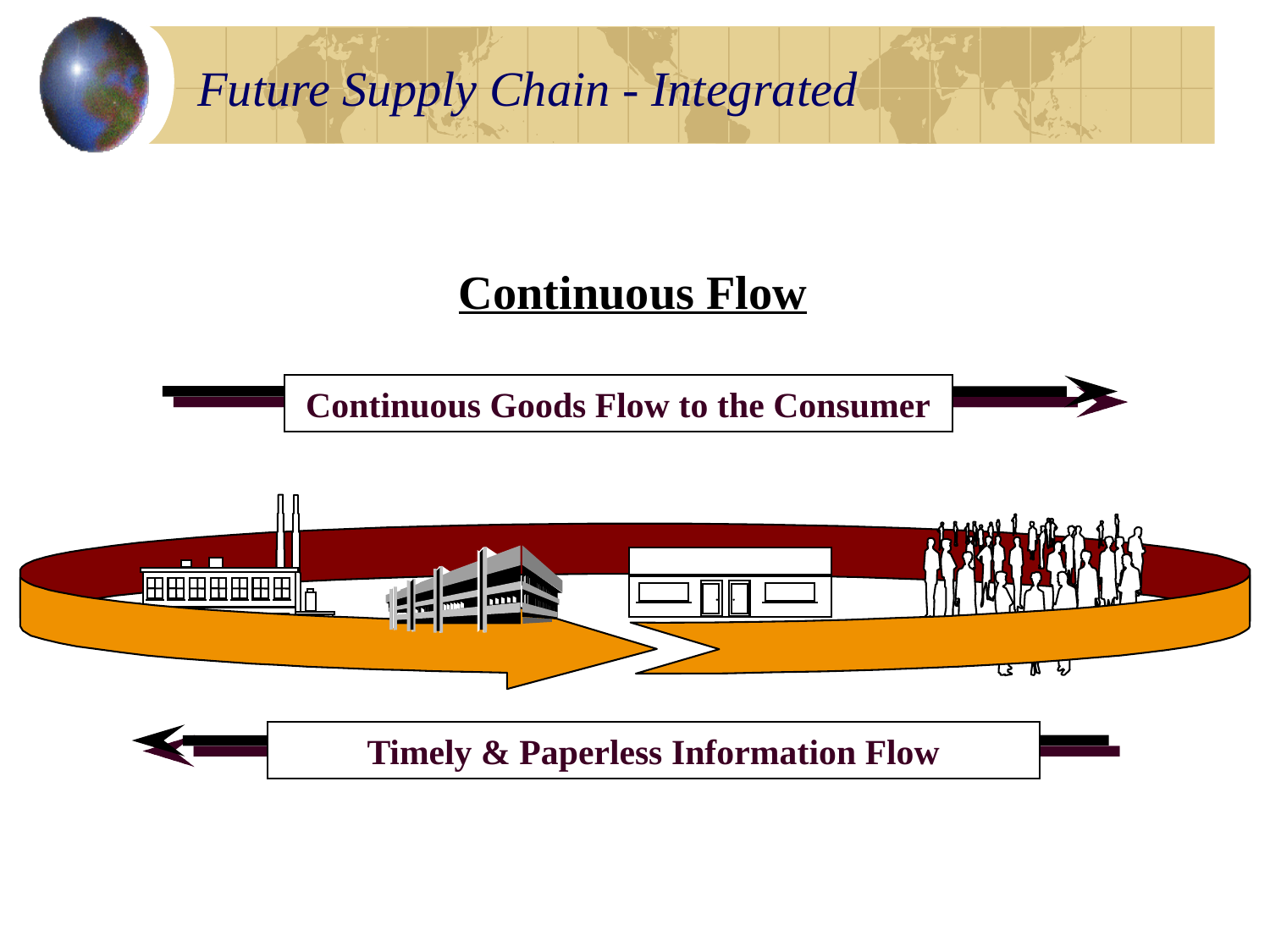

# Future Supply Chain - Integrated
Continuous Flow
Continuous Goods Flow to the Consumer

Timely & Paperless Information Flow